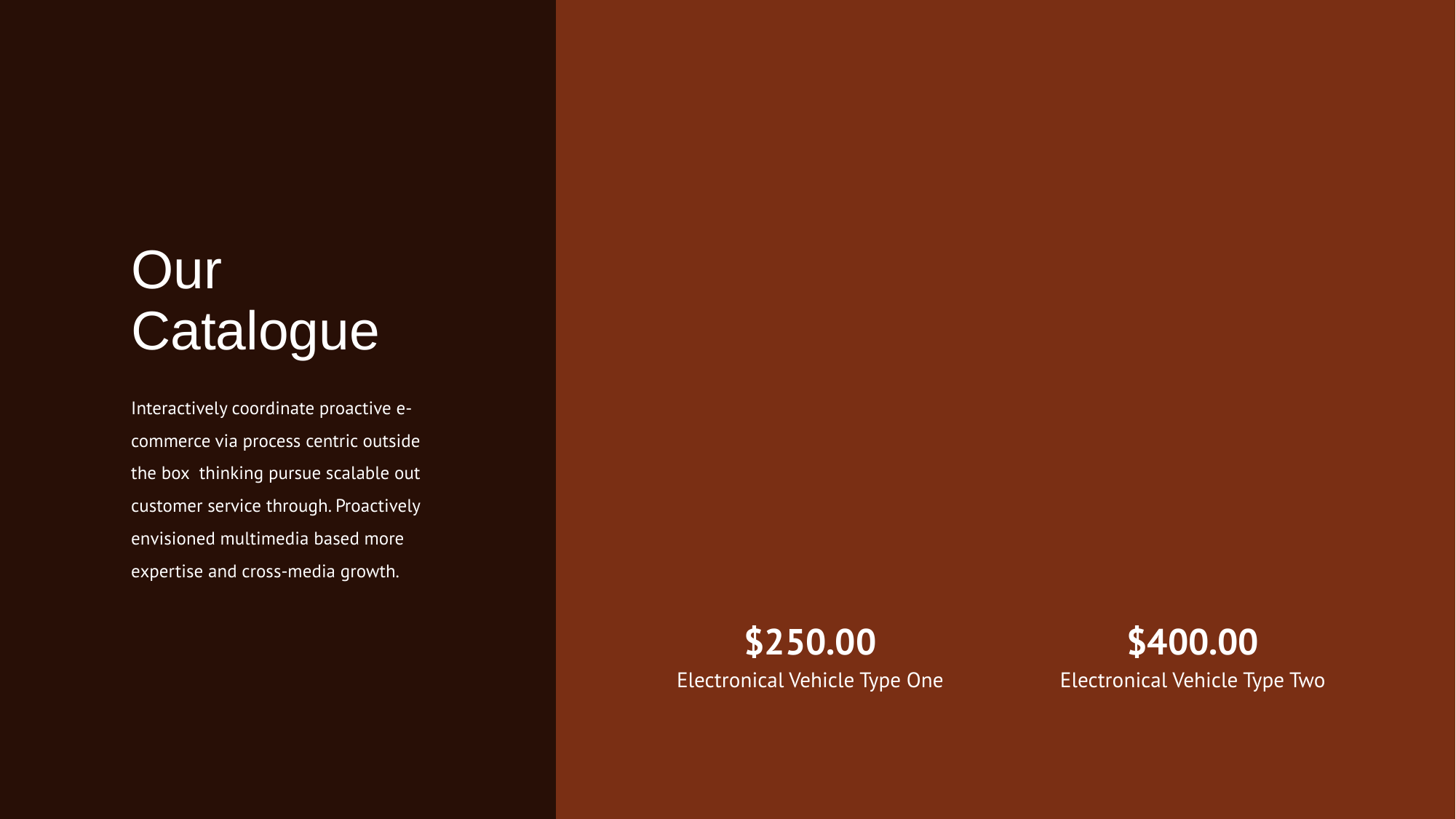

Our Catalogue
Interactively coordinate proactive e-commerce via process centric outside the box  thinking pursue scalable out customer service through. Proactively envisioned multimedia based more expertise and cross-media growth.
$250.00
$400.00
Electronical Vehicle Type One
Electronical Vehicle Type Two